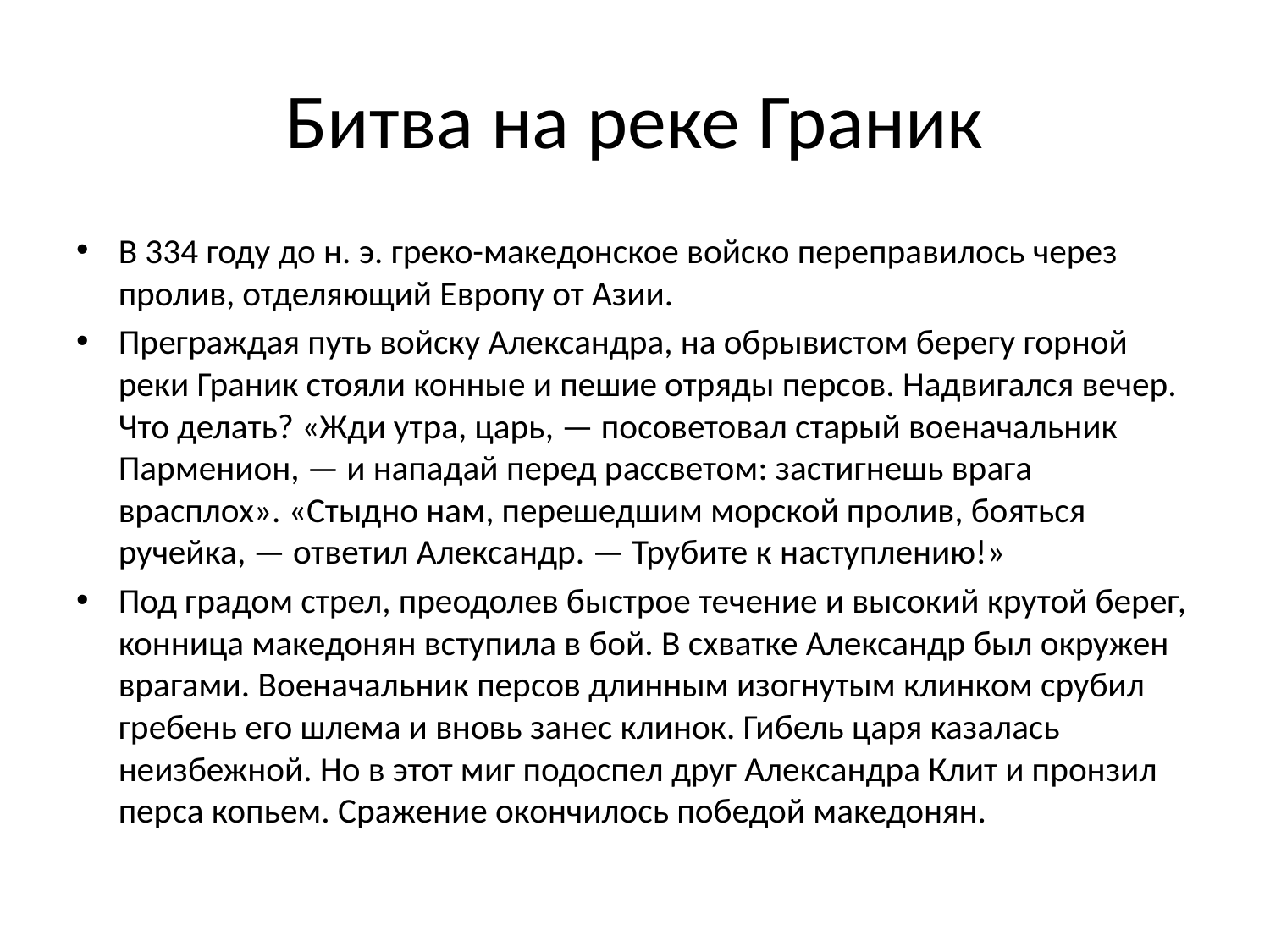

# Битва на реке Граник
В 334 году до н. э. греко-македонское войско переправилось через пролив, отделяющий Европу от Азии.
Преграждая путь войску Александра, на обрывистом берегу горной реки Граник стояли конные и пешие отряды персов. Надвигался вечер. Что делать? «Жди утра, царь, — посоветовал старый военачальник Парменион, — и нападай перед рассветом: застигнешь врага врасплох». «Стыдно нам, перешедшим морской пролив, бояться ручейка, — ответил Александр. — Трубите к наступлению!»
Под градом стрел, преодолев быстрое течение и высокий крутой берег, конница македонян вступила в бой. В схватке Александр был окружен врагами. Военачальник персов длинным изогнутым клинком срубил гребень его шлема и вновь занес клинок. Гибель царя казалась неизбежной. Но в этот миг подоспел друг Александра Клит и пронзил перса копьем. Сражение окончилось победой македонян.